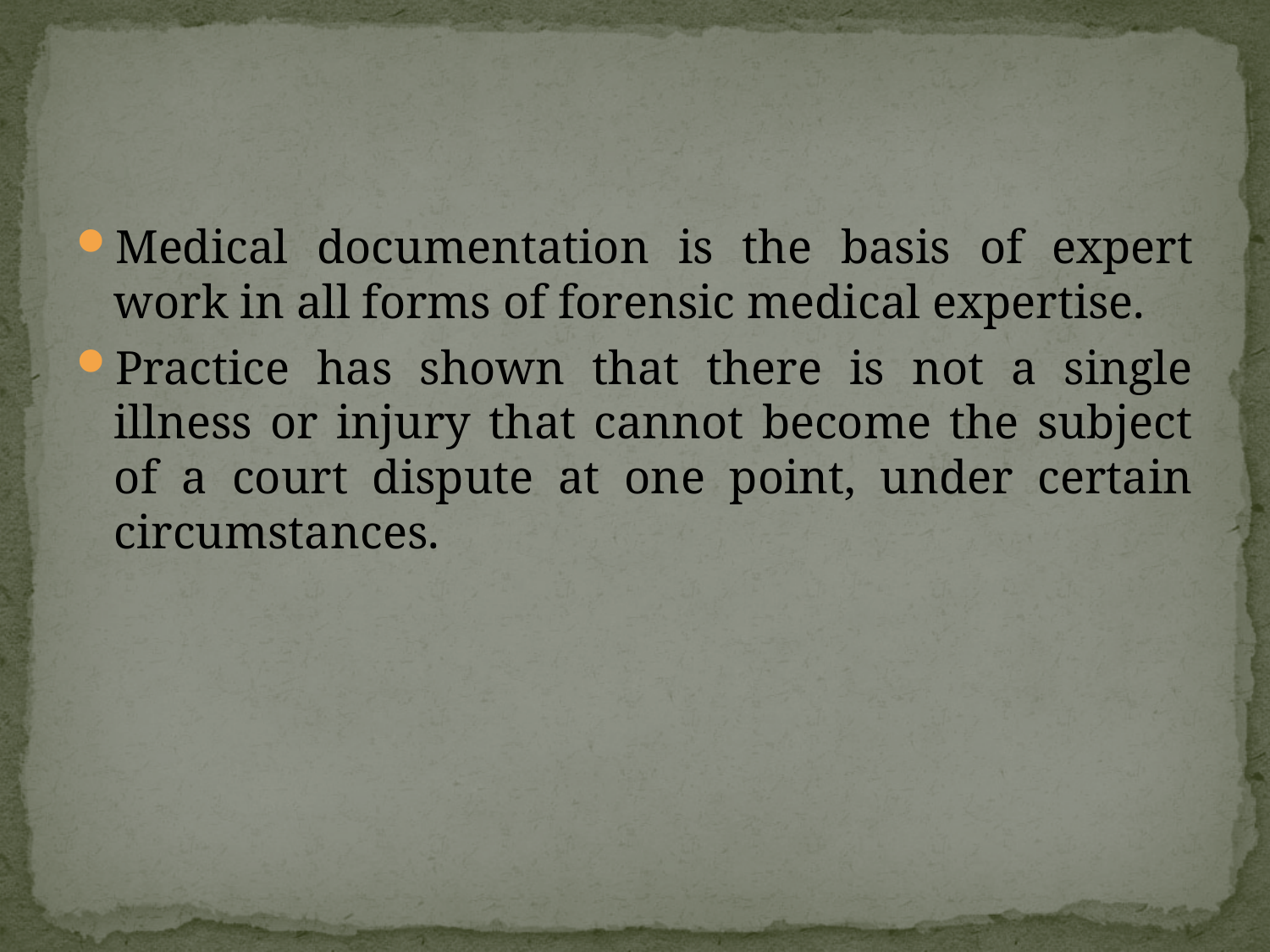

Medical documentation is the basis of expert work in all forms of forensic medical expertise.
Practice has shown that there is not a single illness or injury that cannot become the subject of a court dispute at one point, under certain circumstances.